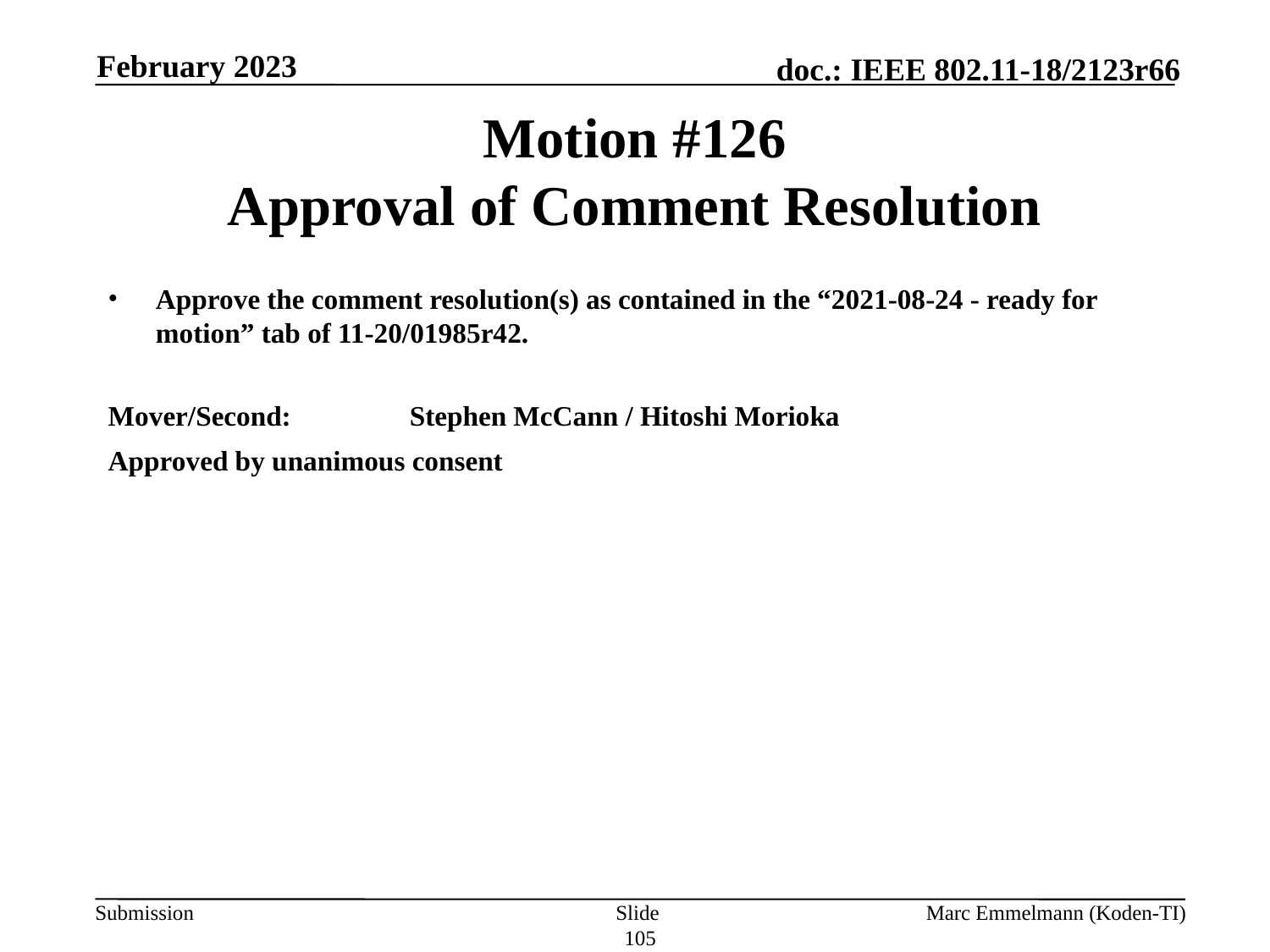

February 2023
# Motion #126 Approval of Comment Resolution
Approve the comment resolution(s) as contained in the “2021-08-24 - ready for motion” tab of 11-20/01985r42.

Mover/Second:	Stephen McCann / Hitoshi Morioka
Approved by unanimous consent
Slide 105
Marc Emmelmann (Koden-TI)